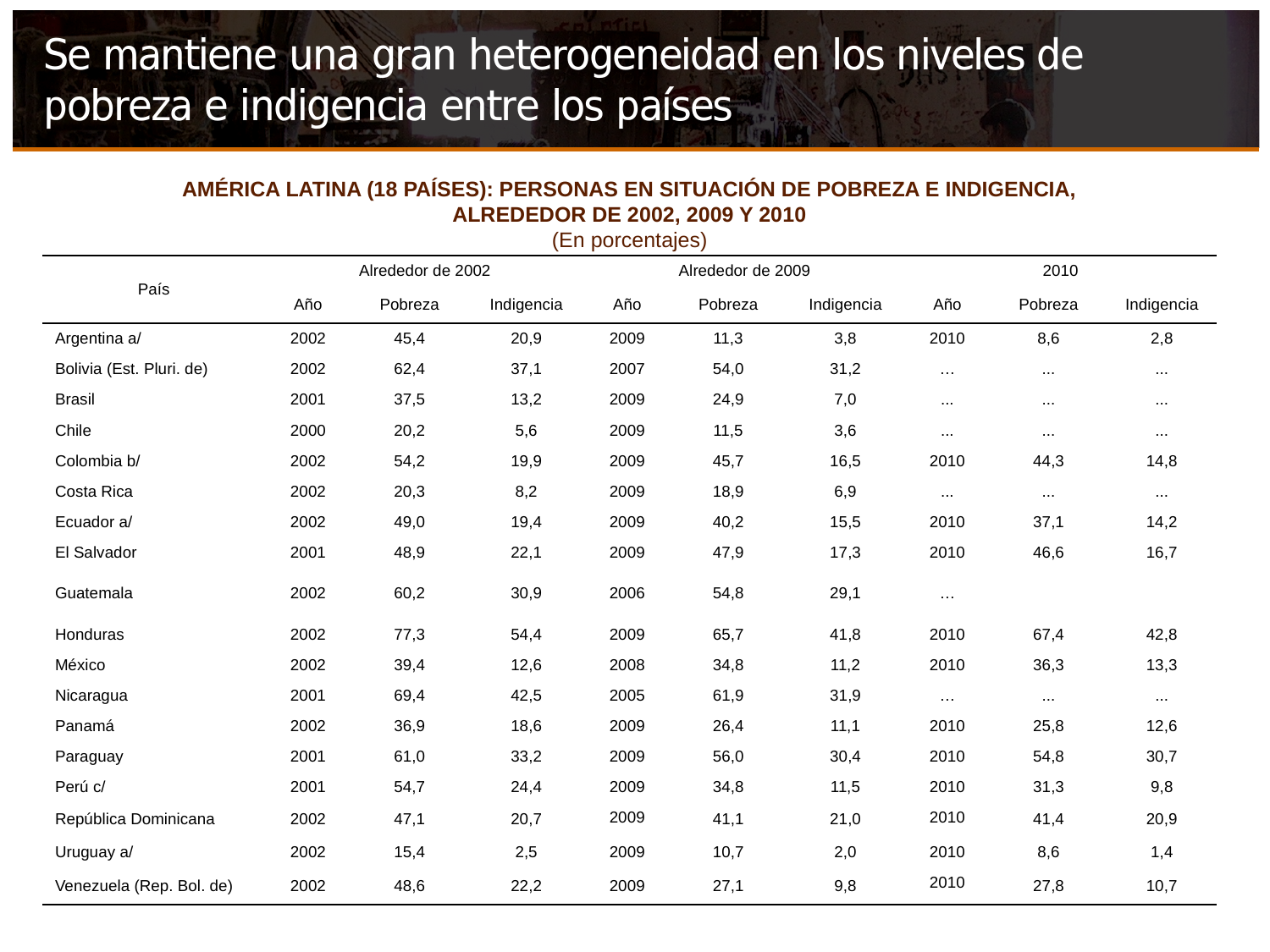

# Se mantiene una gran heterogeneidad en los niveles de pobreza e indigencia entre los países

AMÉRICA LATINA (18 PAÍSES): PERSONAS EN SITUACIÓN DE POBREZA E INDIGENCIA,
ALREDEDOR DE 2002, 2009 Y 2010
(En porcentajes)
| País | Alrededor de 2002 |  |  | Alrededor de 2009 |  |  | 2010 |  |  |
| --- | --- | --- | --- | --- | --- | --- | --- | --- | --- |
|  | Año | Pobreza | Indigencia | Año | Pobreza | Indigencia | Año | Pobreza | Indigencia |
| Argentina a/ | 2002 | 45,4 | 20,9 | 2009 | 11,3 | 3,8 | 2010 | 8,6 | 2,8 |
| Bolivia (Est. Pluri. de) | 2002 | 62,4 | 37,1 | 2007 | 54,0 | 31,2 | … | ... | ... |
| Brasil | 2001 | 37,5 | 13,2 | 2009 | 24,9 | 7,0 | ... | ... | ... |
| Chile | 2000 | 20,2 | 5,6 | 2009 | 11,5 | 3,6 | ... | ... | ... |
| Colombia b/ | 2002 | 54,2 | 19,9 | 2009 | 45,7 | 16,5 | 2010 | 44,3 | 14,8 |
| Costa Rica | 2002 | 20,3 | 8,2 | 2009 | 18,9 | 6,9 | ... | ... | ... |
| Ecuador a/ | 2002 | 49,0 | 19,4 | 2009 | 40,2 | 15,5 | 2010 | 37,1 | 14,2 |
| El Salvador | 2001 | 48,9 | 22,1 | 2009 | 47,9 | 17,3 | 2010 | 46,6 | 16,7 |
| Guatemala | 2002 | 60,2 | 30,9 | 2006 | 54,8 | 29,1 | … |  |  |
| Honduras | 2002 | 77,3 | 54,4 | 2009 | 65,7 | 41,8 | 2010 | 67,4 | 42,8 |
| México | 2002 | 39,4 | 12,6 | 2008 | 34,8 | 11,2 | 2010 | 36,3 | 13,3 |
| Nicaragua | 2001 | 69,4 | 42,5 | 2005 | 61,9 | 31,9 | … | ... | ... |
| Panamá | 2002 | 36,9 | 18,6 | 2009 | 26,4 | 11,1 | 2010 | 25,8 | 12,6 |
| Paraguay | 2001 | 61,0 | 33,2 | 2009 | 56,0 | 30,4 | 2010 | 54,8 | 30,7 |
| Perú c/ | 2001 | 54,7 | 24,4 | 2009 | 34,8 | 11,5 | 2010 | 31,3 | 9,8 |
| República Dominicana | 2002 | 47,1 | 20,7 | 2009 | 41,1 | 21,0 | 2010 | 41,4 | 20,9 |
| Uruguay a/ | 2002 | 15,4 | 2,5 | 2009 | 10,7 | 2,0 | 2010 | 8,6 | 1,4 |
| Venezuela (Rep. Bol. de) | 2002 | 48,6 | 22,2 | 2009 | 27,1 | 9,8 | 2010 | 27,8 | 10,7 |

Panorama de la Pobreza y la desigualdad en América Latina: Algunos hechos estilizados
Octubre de 2012
32